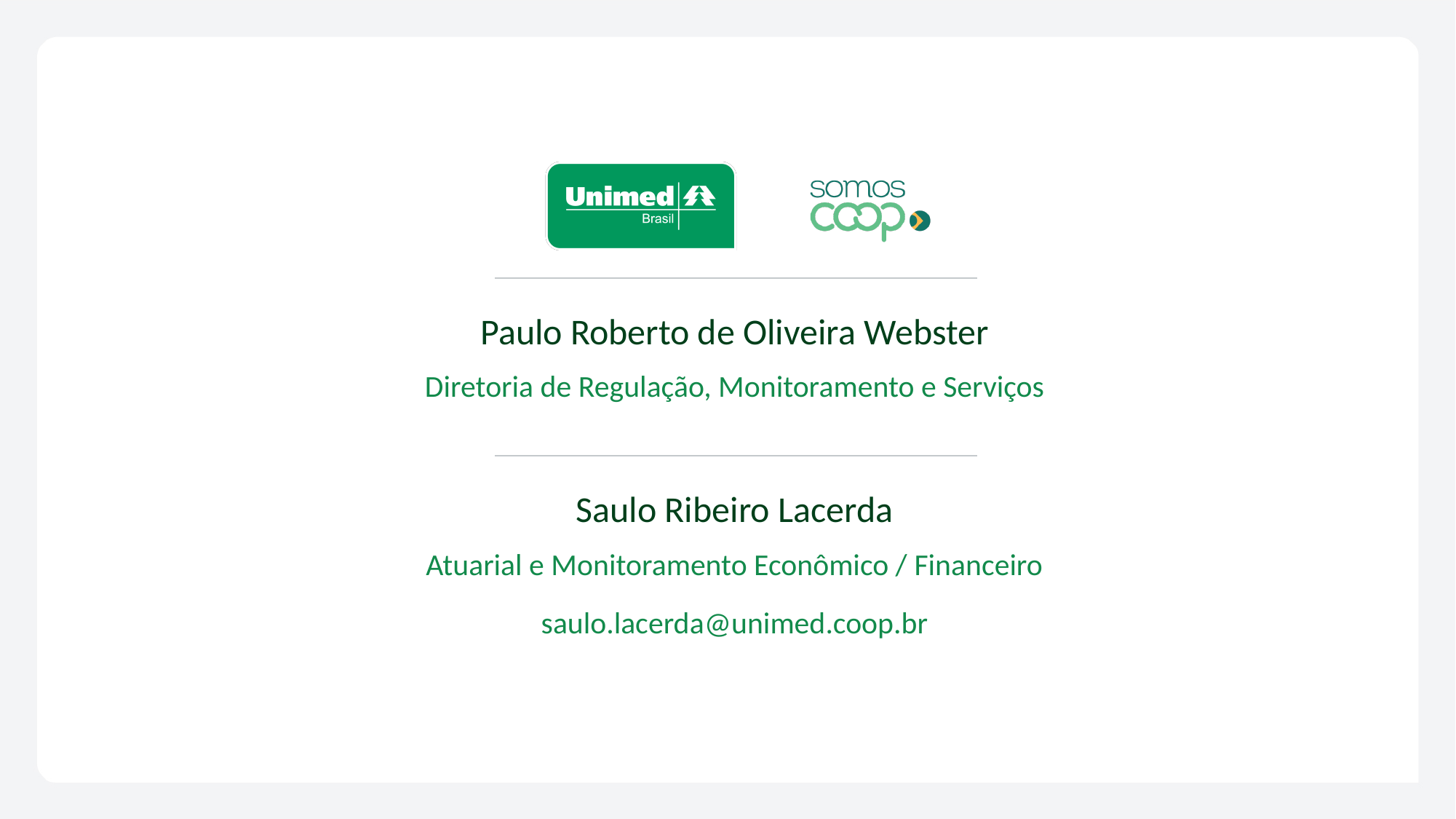

Paulo Roberto de Oliveira Webster
Diretoria de Regulação, Monitoramento e Serviços
Saulo Ribeiro Lacerda
Atuarial e Monitoramento Econômico / Financeiro
saulo.lacerda@unimed.coop.br